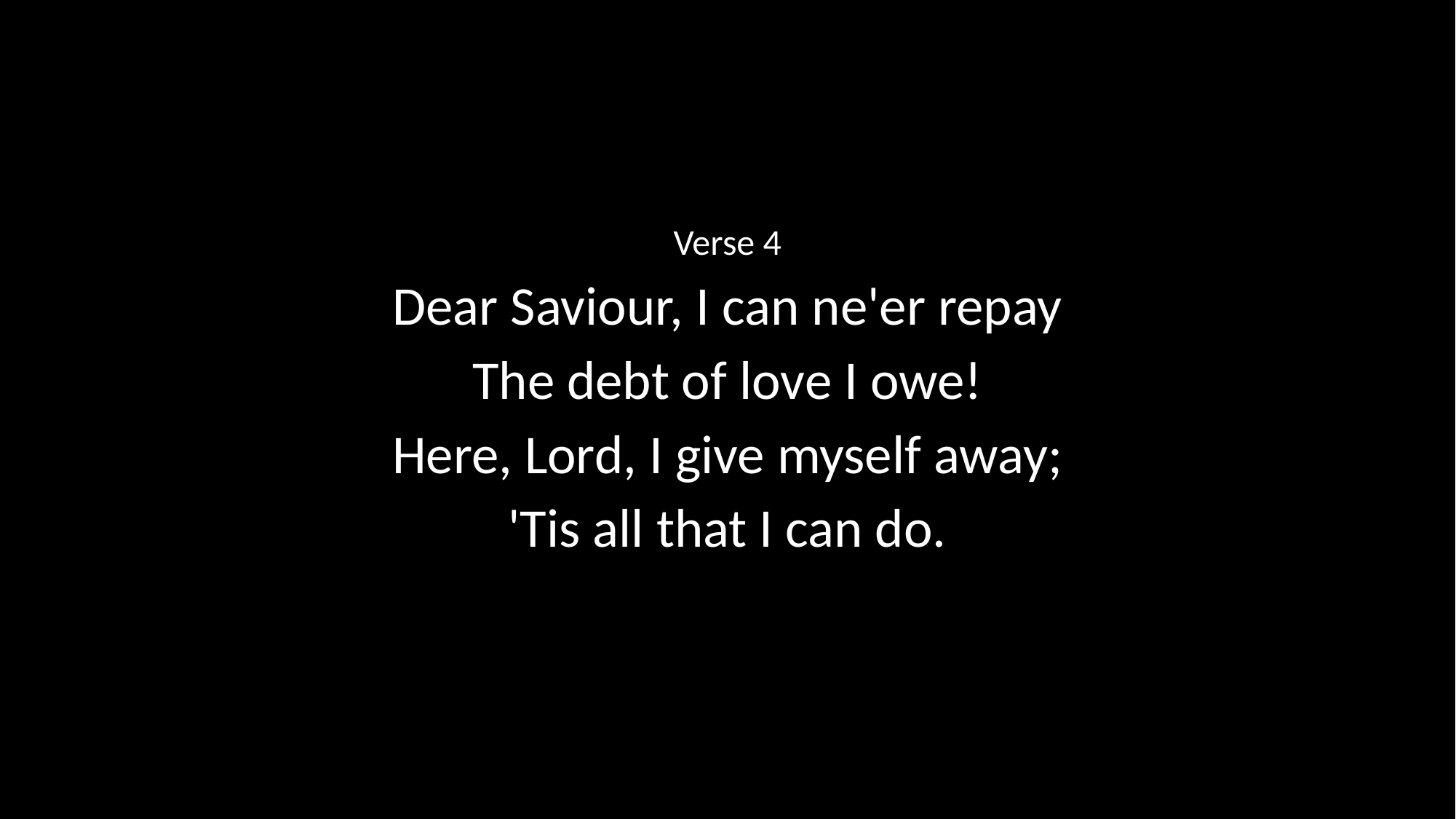

Verse 4
Dear Saviour, I can ne'er repay
The debt of love I owe!
Here, Lord, I give myself away;
'Tis all that I can do.